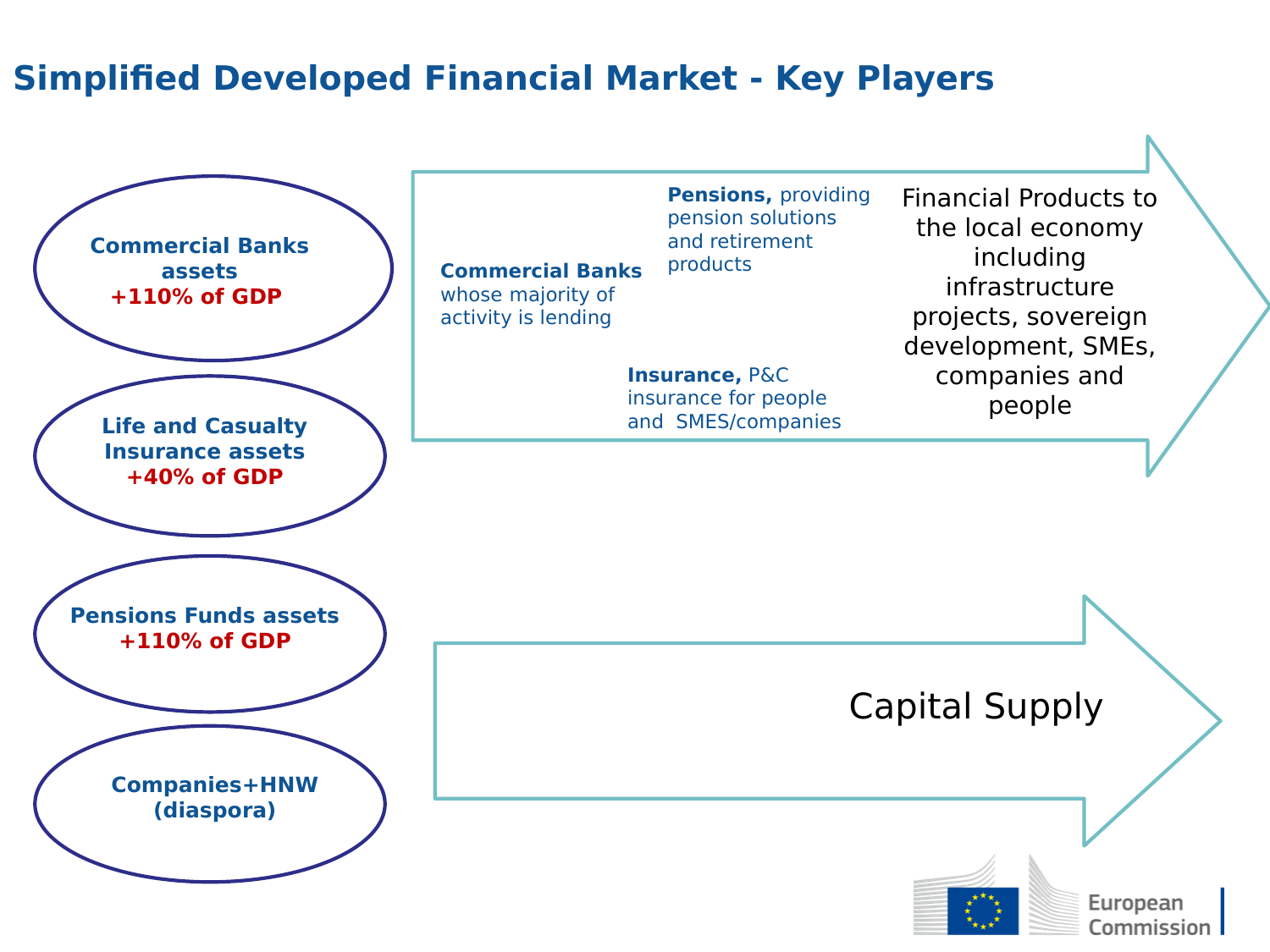

Simplified Developed Financial Market - Key Players

Pensions, providing pension solutions and retirement products

Financial Products to the local economy including infrastructure projects, sovereign development, SMEs, companies and people
Commercial Banks assets
+110% of GDP

Commercial Banks whose majority of activity is lending

Insurance, P&C insurance for people and  SMES/companies

Life and Casualty Insurance assets +40% of GDP

Pensions Funds assets
+110% of GDP

Capital Supply

Companies+HNW (diaspora)